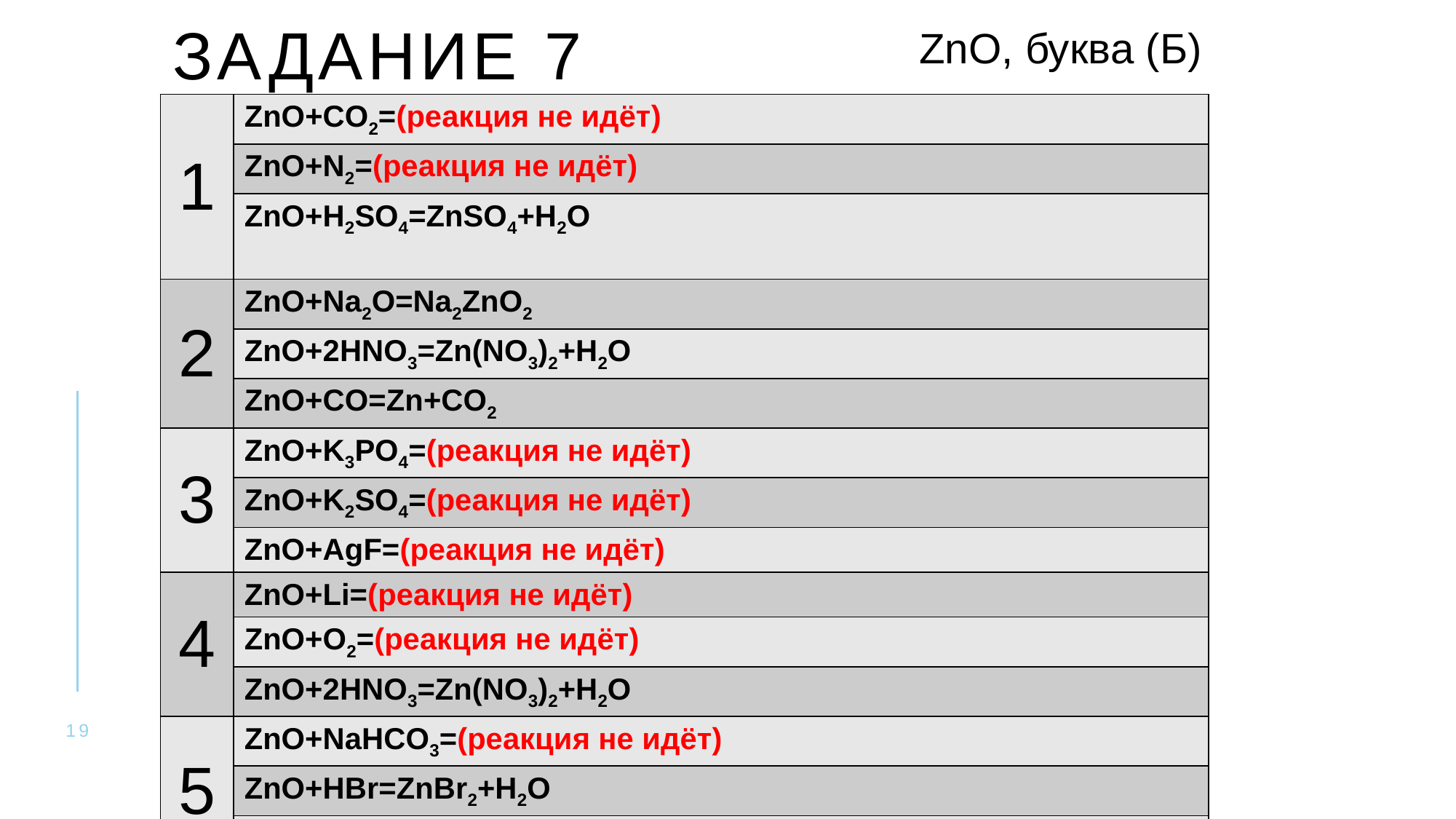

ZnO, буква (Б)
# Задание 7
| 1 | ZnO+CO2=(реакция не идёт) |
| --- | --- |
|  | ZnO+N2=(реакция не идёт) |
|  | ZnO+H2SO4=ZnSO4+H2O |
| 2 | ZnO+Na2O=Na2ZnO2 |
|  | ZnO+2HNO3=Zn(NO3)2+H2O |
|  | ZnO+CO=Zn+CO2 |
| 3 | ZnO+K3PO4=(реакция не идёт) |
|  | ZnO+K2SO4=(реакция не идёт) |
|  | ZnO+AgF=(реакция не идёт) |
| 4 | ZnO+Li=(реакция не идёт) |
|  | ZnO+O2=(реакция не идёт) |
|  | ZnO+2HNO3=Zn(NO3)2+H2O |
| 5 | ZnO+NaHCO3=(реакция не идёт) |
|  | ZnO+HBr=ZnBr2+H2O |
|  | ZnO+CO2=(реакция не идёт) |
19